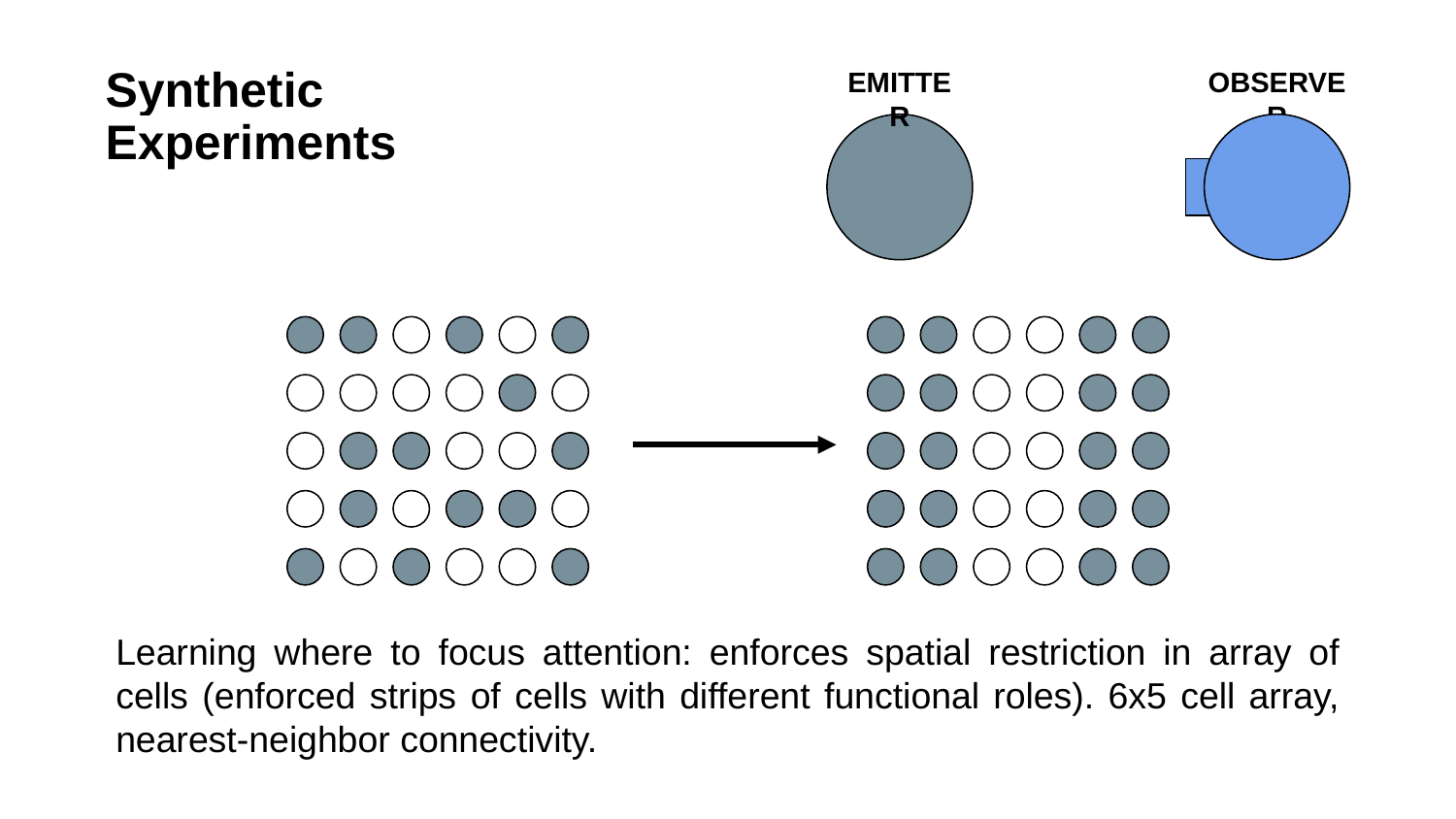

Synthetic Experiments
EMITTER
OBSERVER

Learning where to focus attention: enforces spatial restriction in array of cells (enforced strips of cells with different functional roles). 6x5 cell array, nearest-neighbor connectivity.